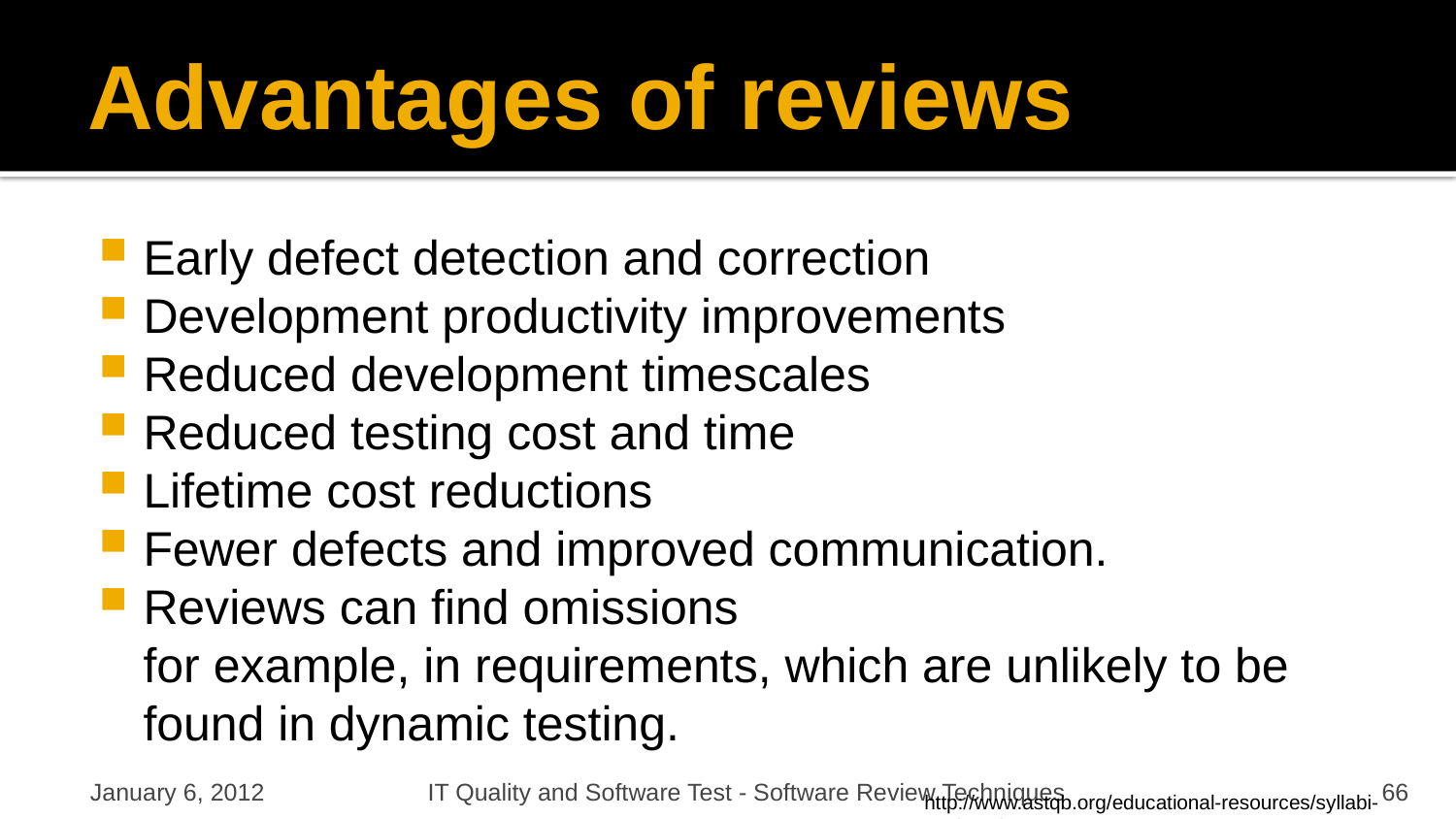

# Advantages of reviews
Early defect detection and correction
Development productivity improvements
Reduced development timescales
Reduced testing cost and time
Lifetime cost reductions
Fewer defects and improved communication.
Reviews can find omissions
	for example, in requirements, which are unlikely to be found in dynamic testing.
January 6, 2012
IT Quality and Software Test - Software Review Techniques
66
http://www.astqb.org/educational-resources/syllabi-static3.php